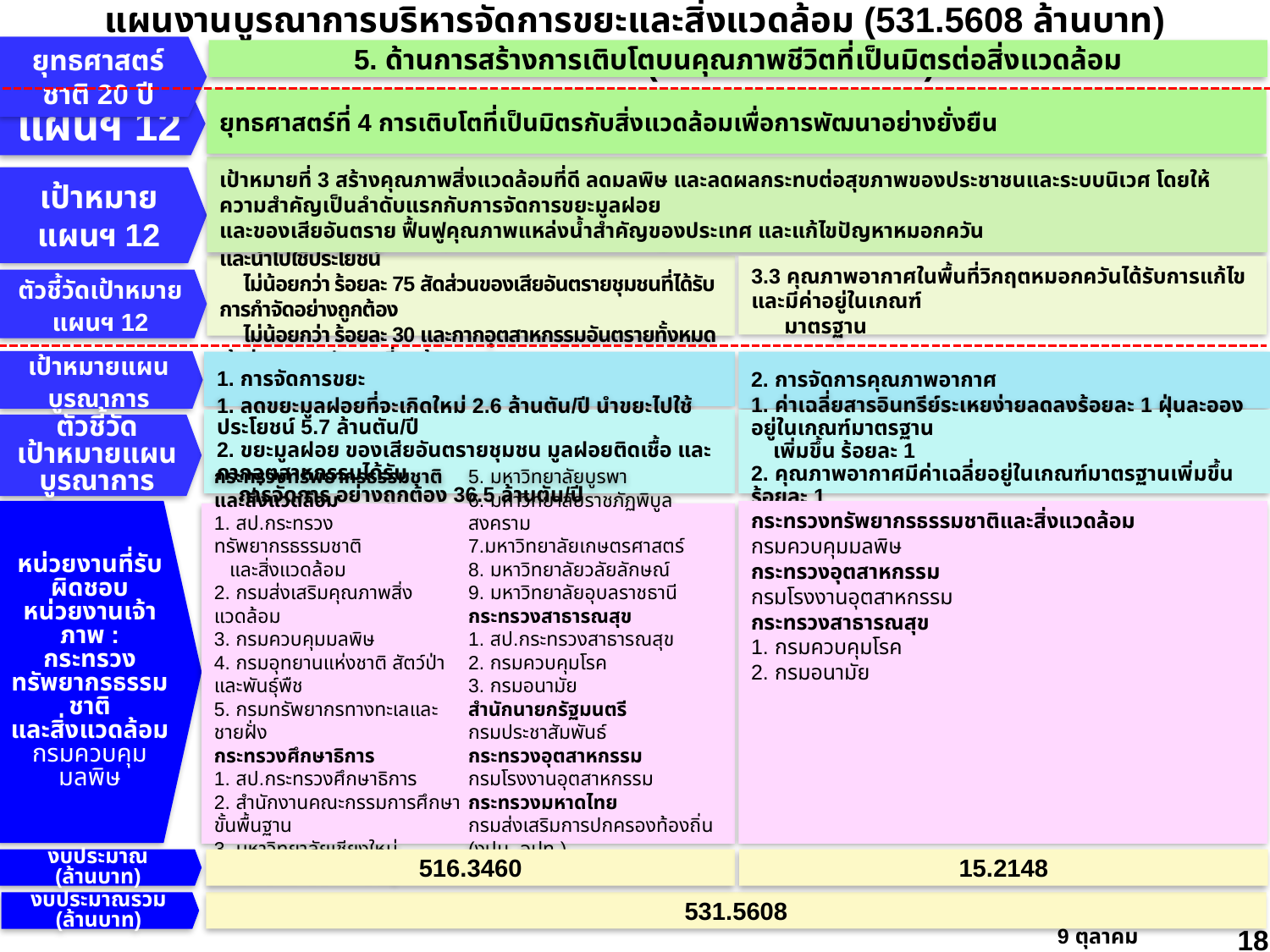

แผนงานบูรณาการบริหารจัดการขยะและสิ่งแวดล้อม (531.5608 ล้านบาท)
................................ (...............ล้านบาท)
ยุทธศาสตร์ชาติ 20 ปี
5. ด้านการสร้างการเติบโตบนคุณภาพชีวิตที่เป็นมิตรต่อสิ่งแวดล้อม
ยุทธศาสตร์ที่ 4 การเติบโตที่เป็นมิตรกับสิ่งแวดล้อมเพื่อการพัฒนาอย่างยั่งยืน
แผนฯ 12
เป้าหมายที่ 3 สร้างคุณภาพสิ่งแวดล้อมที่ดี ลดมลพิษ และลดผลกระทบต่อสุขภาพของประชาชนและระบบนิเวศ โดยให้ความสำคัญเป็นลำดับแรกกับการจัดการขยะมูลฝอย
และของเสียอันตราย ฟื้นฟูคุณภาพแหล่งน้ำสำคัญของประเทศ และแก้ไขปัญหาหมอกควัน
เป้าหมายแผนฯ 12
3.1 สัดส่วนของขยะมูลฝอยชุมชนได้รับการจัดการอย่างถูกต้องและนำไปใช้ประโยชน์
     ไม่น้อยกว่า ร้อยละ 75 สัดส่วนของเสียอันตรายชุมชนที่ได้รับการกำจัดอย่างถูกต้อง
     ไม่น้อยกว่า ร้อยละ 30 และกากอุตสาหกรรมอันตรายทั้งหมดเข้าสู่ระบบการจัดการที่ถูกต้อง
3.3 คุณภาพอากาศในพื้นที่วิกฤตหมอกควันได้รับการแก้ไข และมีค่าอยู่ในเกณฑ์
      มาตรฐาน
ตัวชี้วัดเป้าหมาย
แผนฯ 12
เป้าหมายแผนบูรณาการ
2. การจัดการคุณภาพอากาศ
1. การจัดการขยะ
1. ค่าเฉลี่ยสารอินทรีย์ระเหยง่ายลดลงร้อยละ 1 ฝุ่นละอองอยู่ในเกณฑ์มาตรฐาน
    เพิ่มขึ้น ร้อยละ 1
2. คุณภาพอากาศมีค่าเฉลี่ยอยู่ในเกณฑ์มาตรฐานเพิ่มขึ้น ร้อยละ 1
1. ลดขยะมูลฝอยที่จะเกิดใหม่ 2.6 ล้านตัน/ปี นำขยะไปใช้ประโยชน์ 5.7 ล้านตัน/ปี
2. ขยะมูลฝอย ของเสียอันตรายชุมชน มูลฝอยติดเชื้อ และกากอุตสาหกรรมได้รับ
    การจัดการ อย่างถูกต้อง 36.5 ล้านตัน/ปี
ตัวชี้วัด
เป้าหมายแผน
บูรณาการ
หน่วยงานที่รับผิดชอบ
หน่วยงานเจ้าภาพ :
กระทรวงทรัพยากรธรรมชาติ
และสิ่งแวดล้อม
กรมควบคุมมลพิษ
กระทรวงทรัพยากรธรรมชาติและสิ่งแวดล้อม
กรมควบคุมมลพิษ
กระทรวงอุตสาหกรรม
กรมโรงงานอุตสาหกรรม
กระทรวงสาธารณสุข
1. กรมควบคุมโรค
2. กรมอนามัย
กระทรวงทรัพยากรธรรมชาติและสิ่งแวดล้อม
1. สป.กระทรวงทรัพยากรธรรมชาติ
   และสิ่งแวดล้อม
2. กรมส่งเสริมคุณภาพสิ่งแวดล้อม
3. กรมควบคุมมลพิษ
4. กรมอุทยานแห่งชาติ สัตว์ป่า และพันธุ์พืช
5. กรมทรัพยากรทางทะเลและชายฝั่ง
กระทรวงศึกษาธิการ
1. สป.กระทรวงศึกษาธิการ
2. สำนักงานคณะกรรมการศึกษาขั้นพื้นฐาน
3. มหาวิทยาลัยเชียงใหม่
4. มหาวิทยาลัยกาฬสินธุ์
5. มหาวิทยาลัยบูรพา
6. มหาวิทยาลัยราชภัฏพิบูลสงคราม
7.มหาวิทยาลัยเกษตรศาสตร์
8. มหาวิทยาลัยวลัยลักษณ์
9. มหาวิทยาลัยอุบลราชธานี
กระทรวงสาธารณสุข
1. สป.กระทรวงสาธารณสุข
2. กรมควบคุมโรค
3. กรมอนามัย
สำนักนายกรัฐมนตรี
กรมประชาสัมพันธ์
กระทรวงอุตสาหกรรม
กรมโรงงานอุตสาหกรรม
กระทรวงมหาดไทย
กรมส่งเสริมการปกครองท้องถิ่น (งปม. อปท.)
งบประมาณ
(ล้านบาท)
516.3460
15.2148
งบประมาณรวม
(ล้านบาท)
531.5608
9 ตุลาคม 2559
18